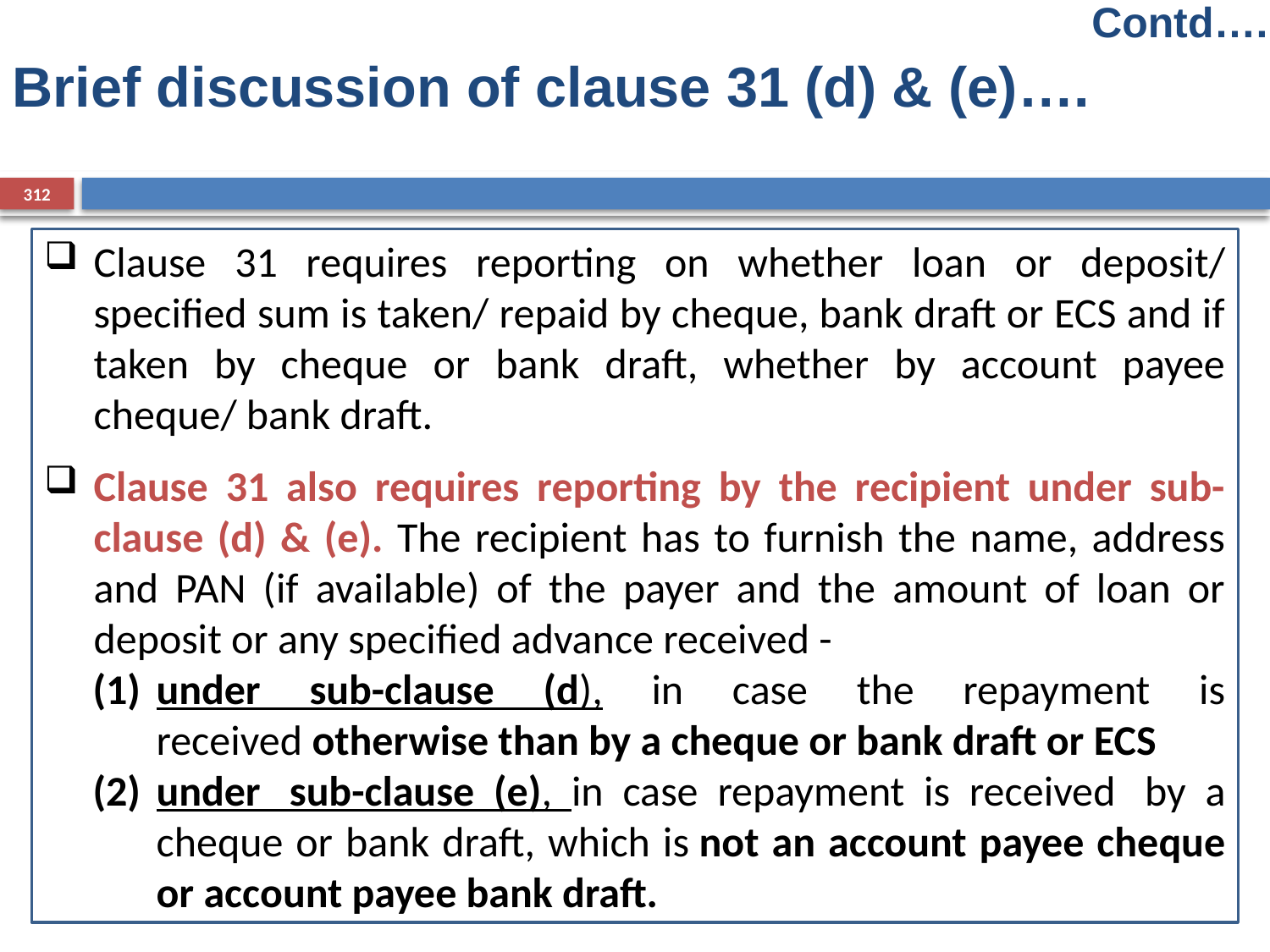

Contd….
# Brief discussion of clause 31 (d) & (e)….
312
Clause 31 requires reporting on whether loan or deposit/ specified sum is taken/ repaid by cheque, bank draft or ECS and if taken by cheque or bank draft, whether by account payee cheque/ bank draft.
Clause 31 also requires reporting by the recipient under sub-clause (d) & (e). The recipient has to furnish the name, address and PAN (if available) of the payer and the amount of loan or deposit or any specified advance received -
under sub-clause (d), in case the repayment is received otherwise than by a cheque or bank draft or ECS
under  sub-clause (e), in case repayment is received  by a cheque or bank draft, which is not an account payee cheque or account payee bank draft.